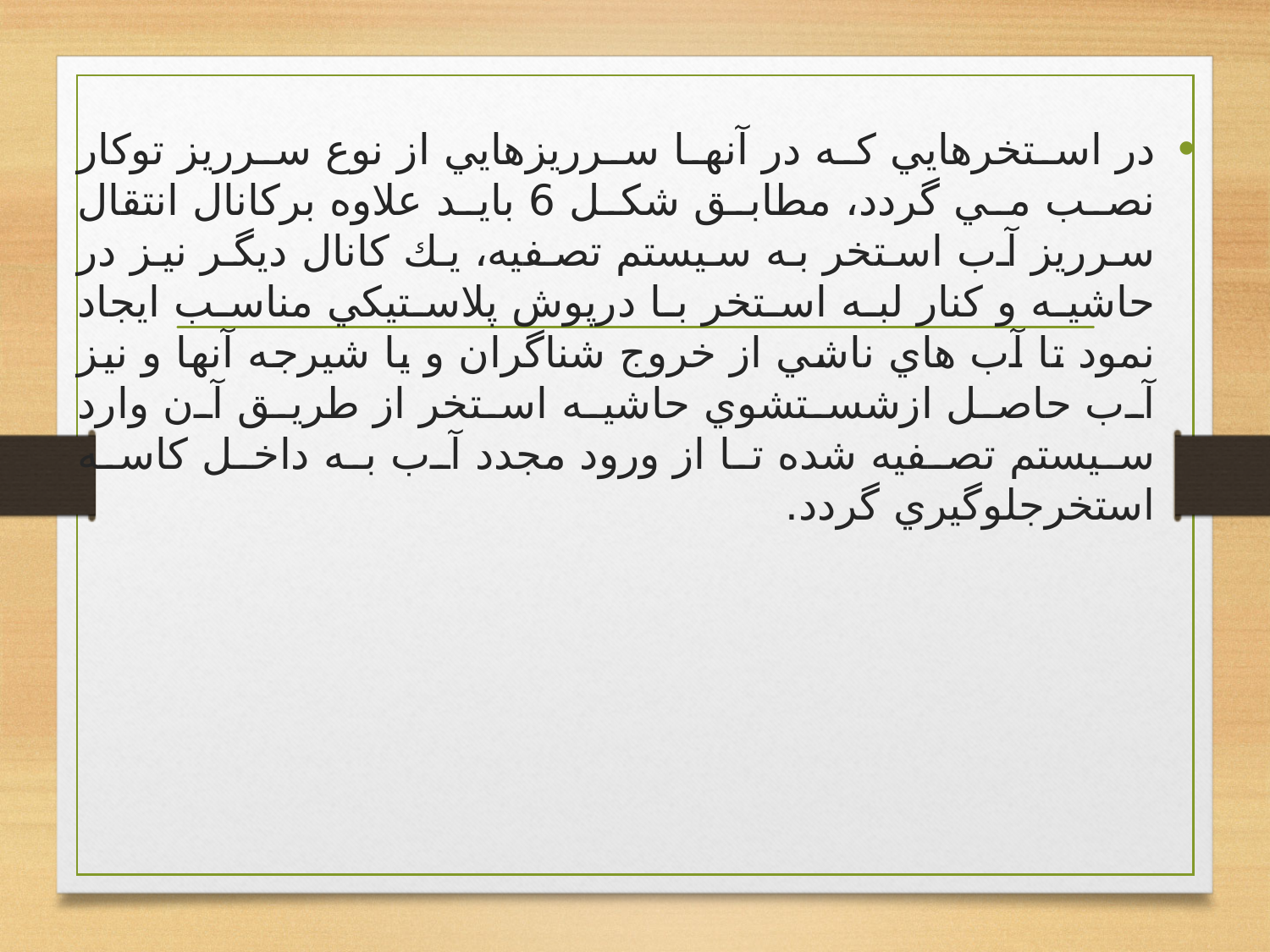

در استخرهايي كه در آنها سرريزهايي از نوع سرريز توكار نصب مي گردد، مطابق شكل 6 بايد علاوه بركانال انتقال سرريز آب استخر به سيستم تصفيه، يك كانال ديگر نيز در حاشيه و كنار لبه استخر با درپوش پلاستيكي مناسب ايجاد نمود تا آب هاي ناشي از خروج شناگران و يا شيرجه آنها و نيز آب حاصل ازشستشوي حاشيه استخر از طريق آن وارد سيستم تصفيه شده تا از ورود مجدد آب به داخل كاسه استخرجلوگيري گردد.